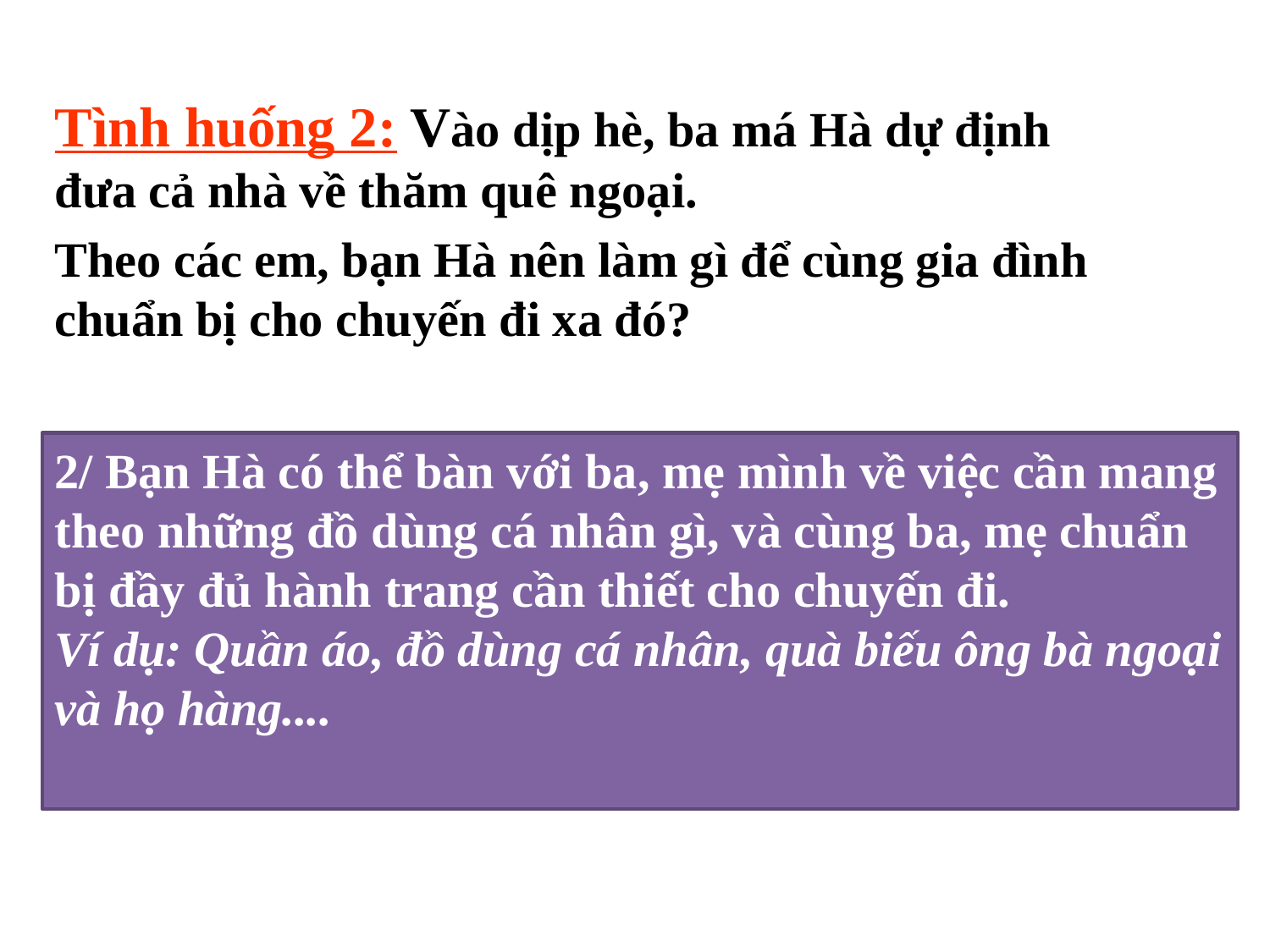

Tình huống 2: Vào dịp hè, ba má Hà dự định đưa cả nhà về thăm quê ngoại.
Theo các em, bạn Hà nên làm gì để cùng gia đình chuẩn bị cho chuyến đi xa đó?
2/ Bạn Hà có thể bàn với ba, mẹ mình về việc cần mang theo những đồ dùng cá nhân gì, và cùng ba, mẹ chuẩn bị đầy đủ hành trang cần thiết cho chuyến đi.
Ví dụ: Quần áo, đồ dùng cá nhân, quà biếu ông bà ngoại và họ hàng....